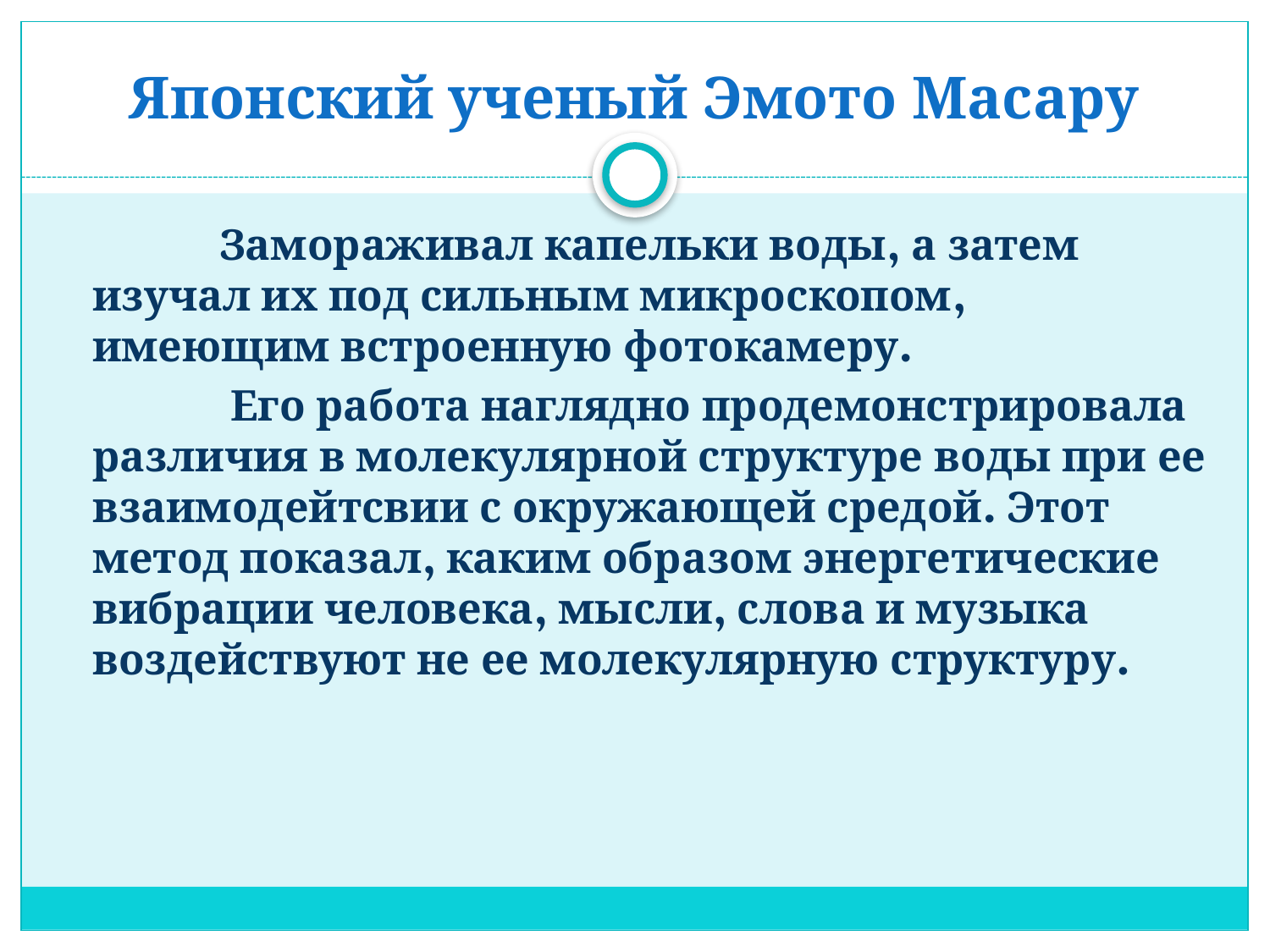

# Японский ученый Эмото Масару
		Замораживал капельки воды, а затем изучал их под сильным микроскопом, имеющим встроенную фотокамеру.
		 Его работа наглядно продемонстрировала различия в молекулярной структуре воды при ее взаимодейтсвии с окружающей средой. Этот метод показал, каким образом энергетические вибрации человека, мысли, слова и музыка воздействуют не ее молекулярную структуру.